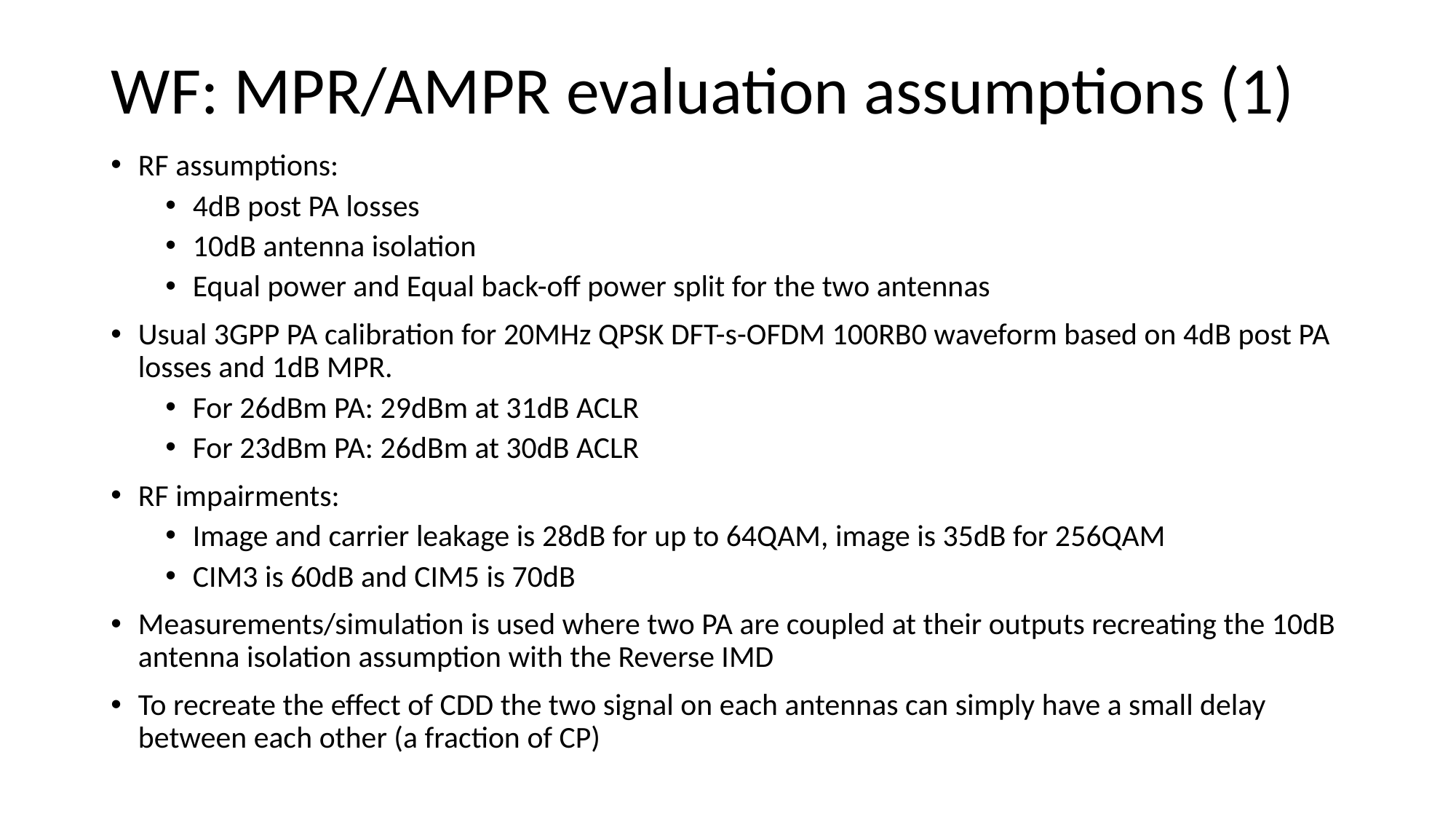

# WF: MPR/AMPR evaluation assumptions (1)
RF assumptions:
4dB post PA losses
10dB antenna isolation
Equal power and Equal back-off power split for the two antennas
Usual 3GPP PA calibration for 20MHz QPSK DFT-s-OFDM 100RB0 waveform based on 4dB post PA losses and 1dB MPR.
For 26dBm PA: 29dBm at 31dB ACLR
For 23dBm PA: 26dBm at 30dB ACLR
RF impairments:
Image and carrier leakage is 28dB for up to 64QAM, image is 35dB for 256QAM
CIM3 is 60dB and CIM5 is 70dB
Measurements/simulation is used where two PA are coupled at their outputs recreating the 10dB antenna isolation assumption with the Reverse IMD
To recreate the effect of CDD the two signal on each antennas can simply have a small delay between each other (a fraction of CP)